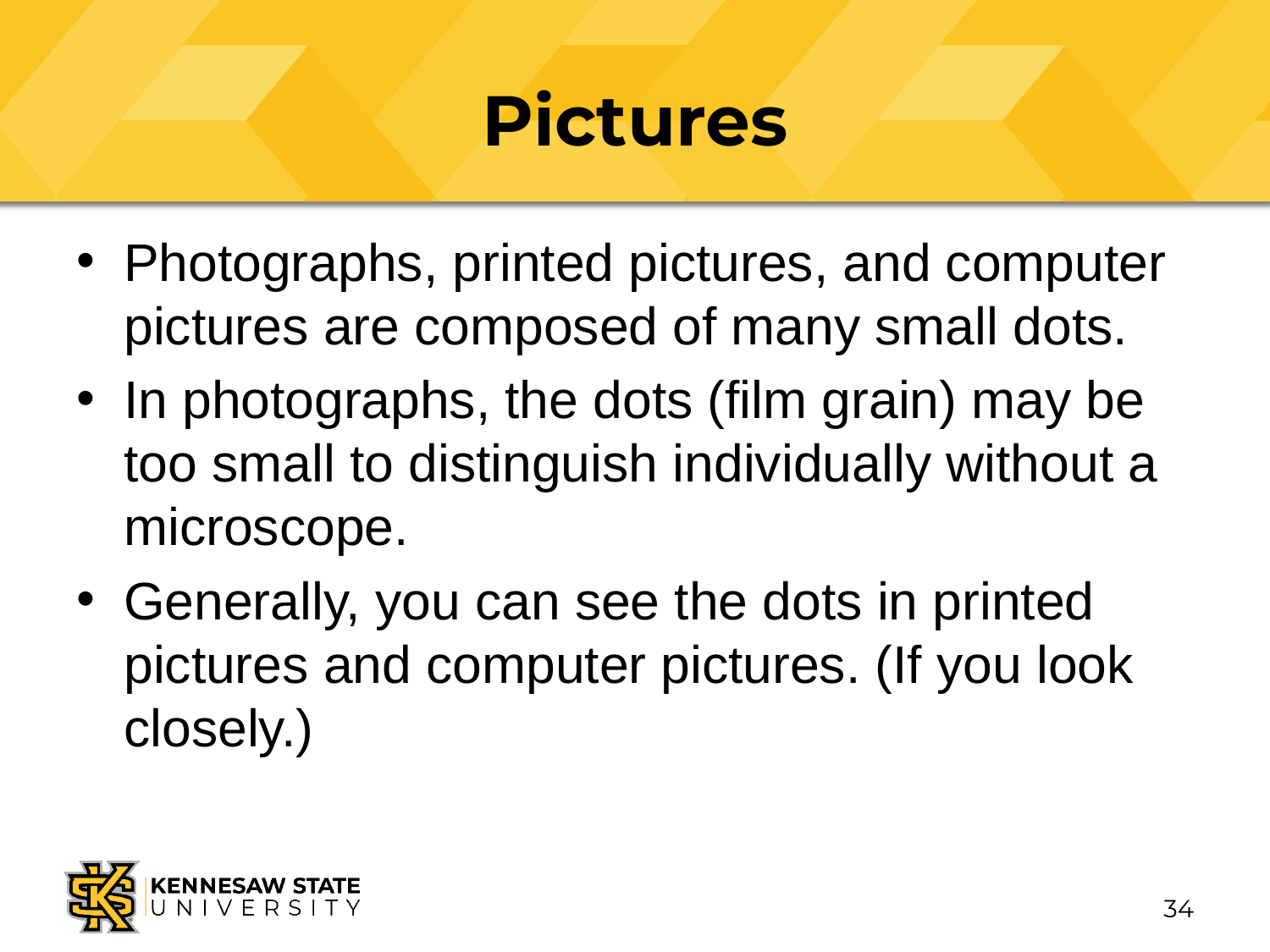

# Pictures
Photographs, printed pictures, and computer pictures are composed of many small dots.
In photographs, the dots (film grain) may be too small to distinguish individually without a microscope.
Generally, you can see the dots in printed pictures and computer pictures. (If you look closely.)
34